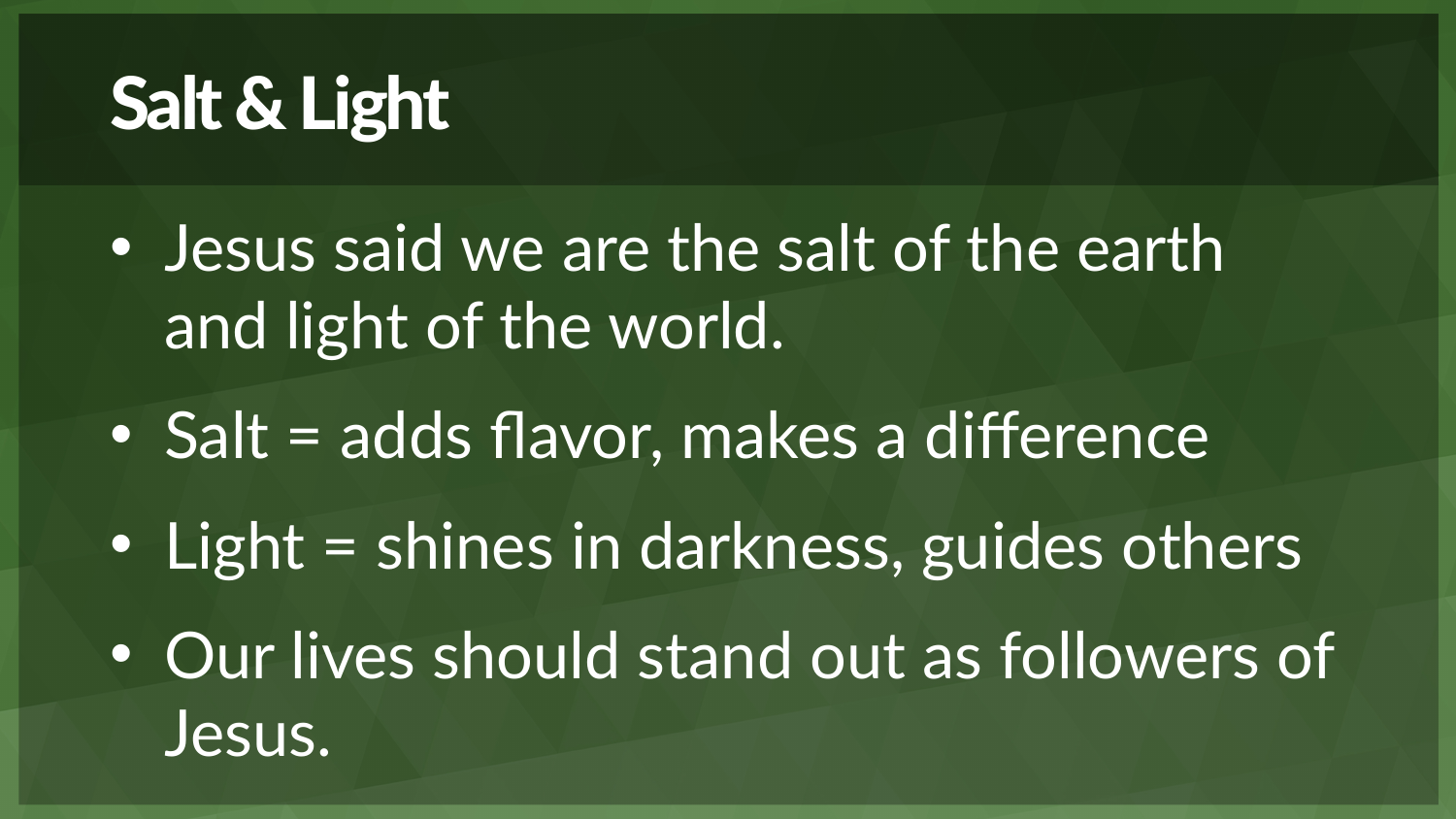

# Salt & Light
Jesus said we are the salt of the earth and light of the world.
Salt = adds flavor, makes a difference
Light = shines in darkness, guides others
Our lives should stand out as followers of Jesus.